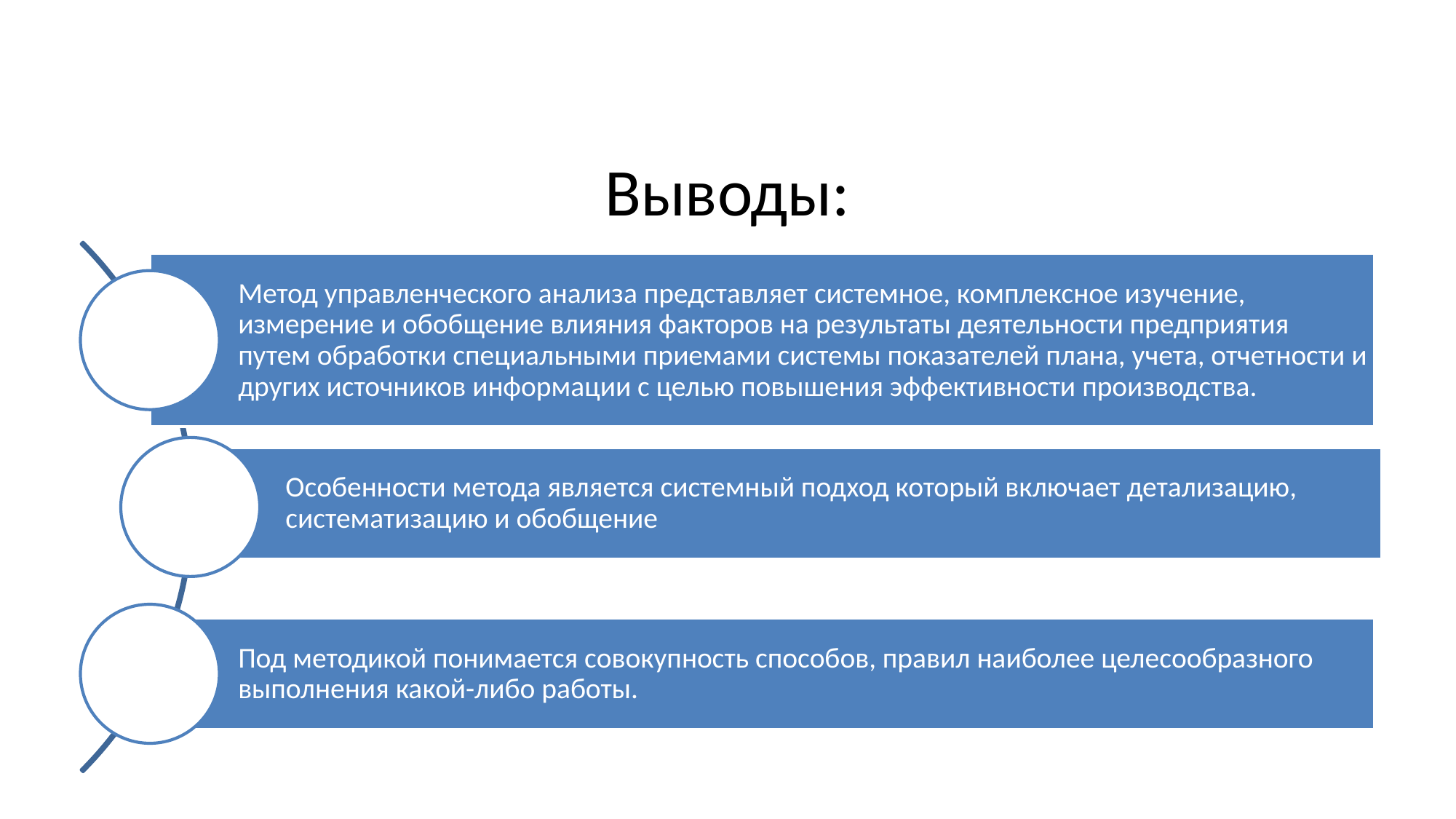

# Выводы:
Метод управленческого анализа представляет системное, комплексное изучение, измерение и обобщение влияния факторов на результаты деятельности предприятия путем обработки специальными приемами системы показателей плана, учета, отчетности и других источников информации с целью повышения эффективности производства.
Особенности метода является системный подход который включает детализацию, систематизацию и обобщение
Под методикой понимается совокупность способов, правил наиболее целесообразного выполнения какой-либо работы.